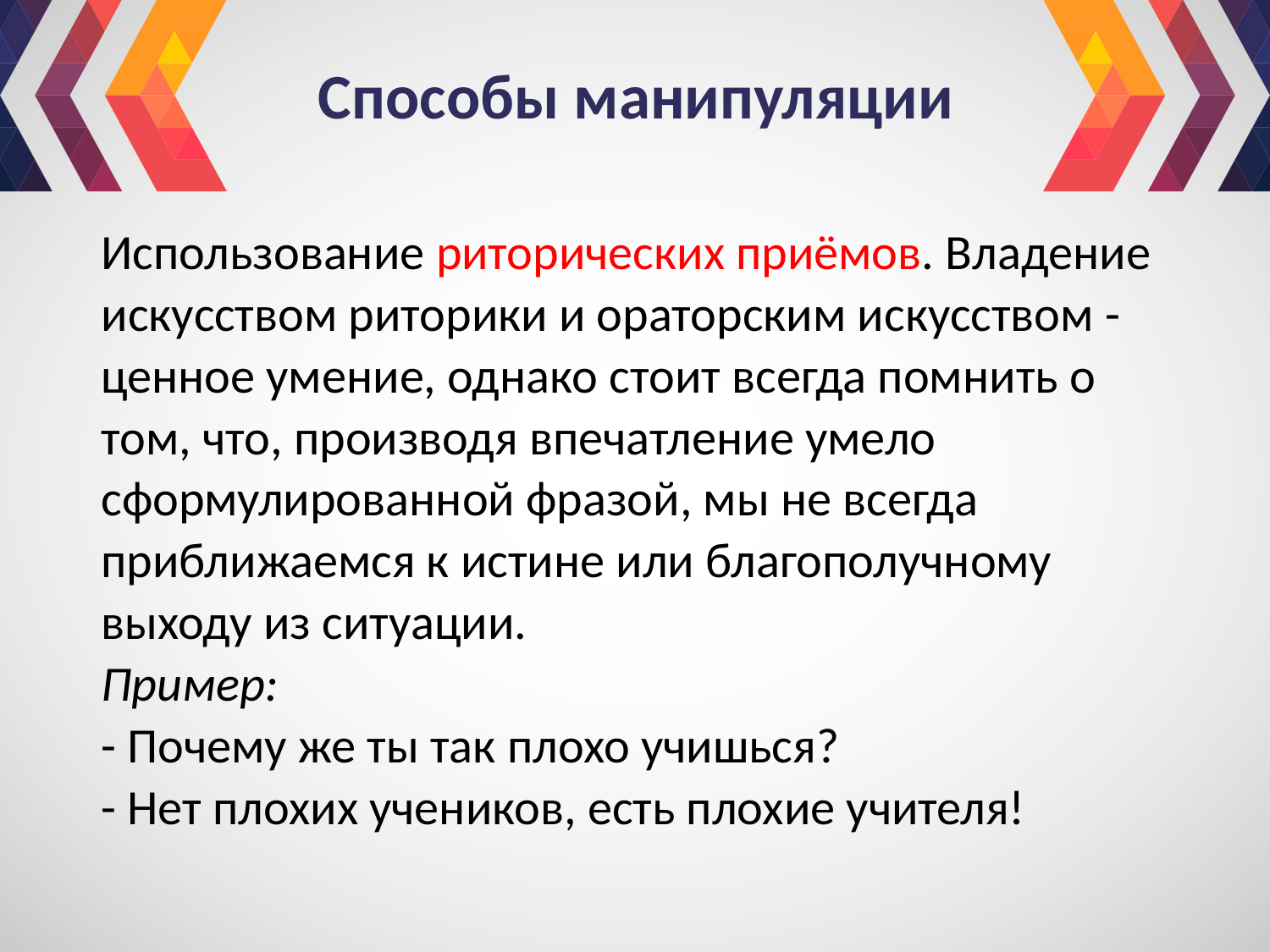

# Способы манипуляции
Использование риторических приёмов. Владение искусством риторики и ораторским искусством - ценное умение, однако стоит всегда помнить о том, что, производя впечатление умело сформулированной фразой, мы не всегда приближаемся к истине или благополучному выходу из ситуации.
Пример:
- Почему же ты так плохо учишься?
- Нет плохих учеников, есть плохие учителя!